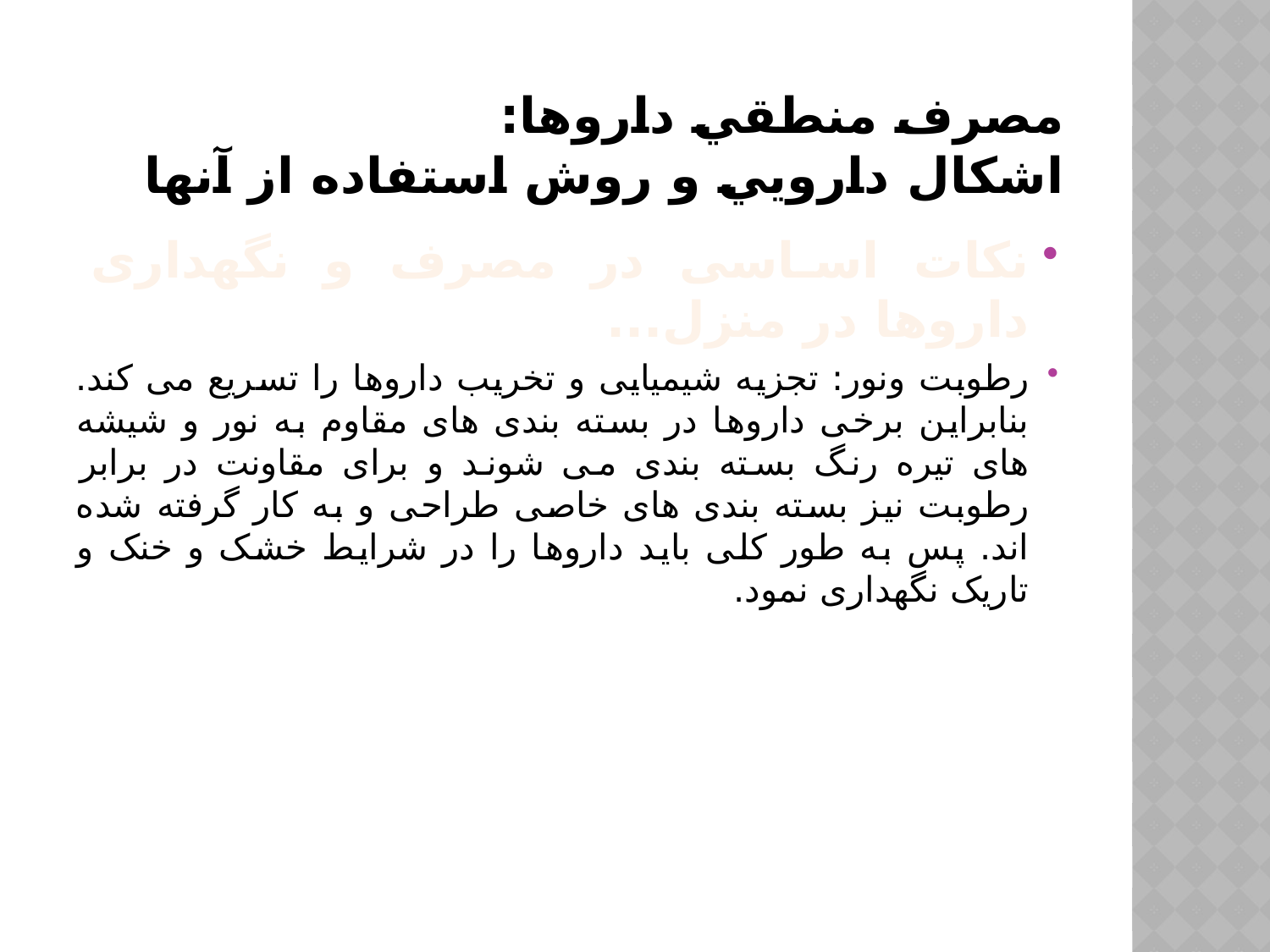

# مصرف منطقي داروها: اشكال دارويي و روش استفاده از آنها
نکات اساسی در مصرف و نگهداری داروها در منزل...
رطوبت ونور: تجزیه شیمیایی و تخریب داروها را تسریع می کند. بنابراین برخی داروها در بسته بندی های مقاوم به نور و شیشه های تیره رنگ بسته بندی می شوند و برای مقاونت در برابر رطوبت نیز بسته بندی های خاصی طراحی و به کار گرفته شده اند. پس به طور کلی باید داروها را در شرایط خشک و خنک و تاریک نگهداری نمود.